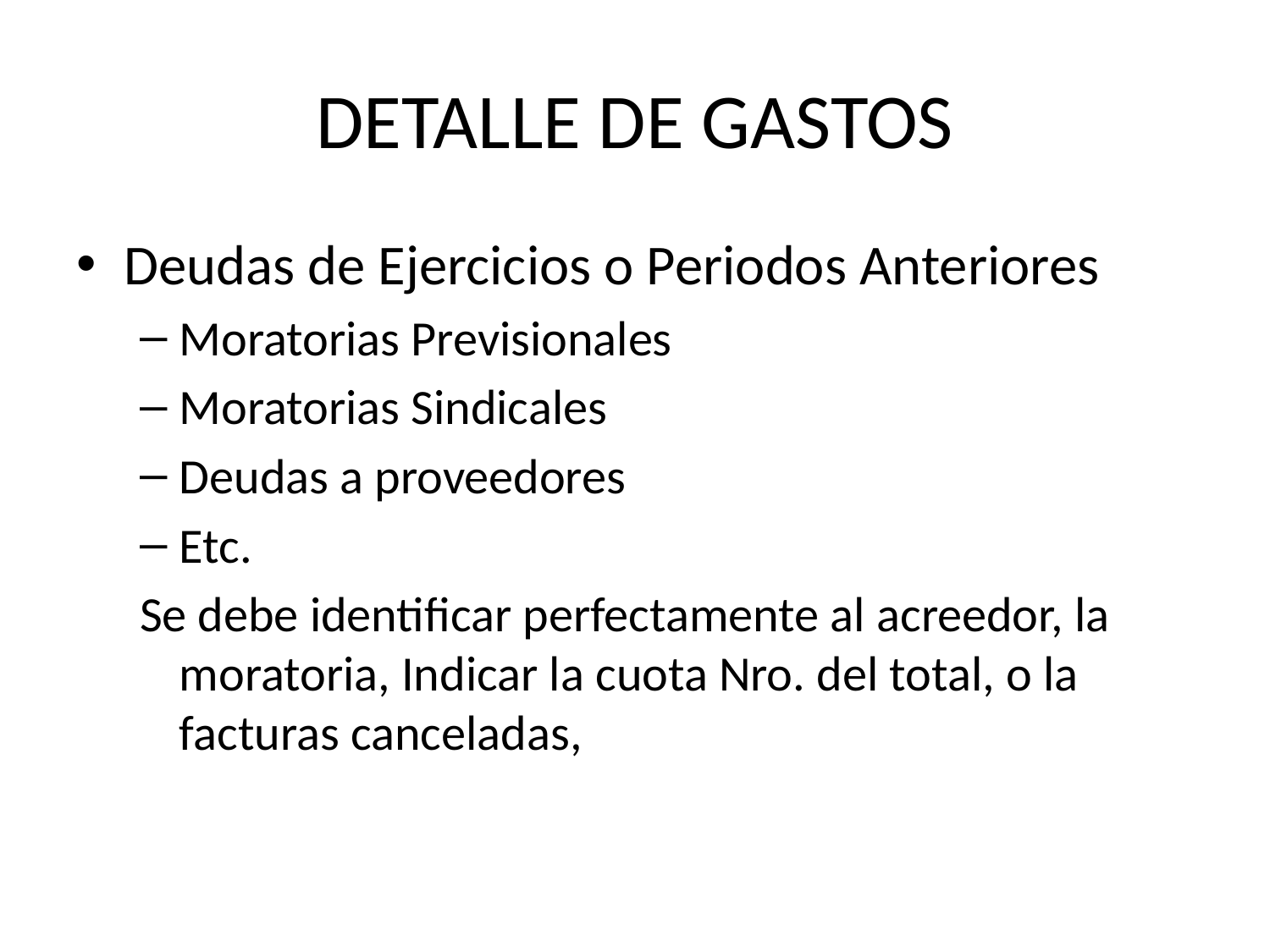

# DETALLE DE GASTOS
Deudas de Ejercicios o Periodos Anteriores
Moratorias Previsionales
Moratorias Sindicales
Deudas a proveedores
Etc.
Se debe identificar perfectamente al acreedor, la moratoria, Indicar la cuota Nro. del total, o la facturas canceladas,